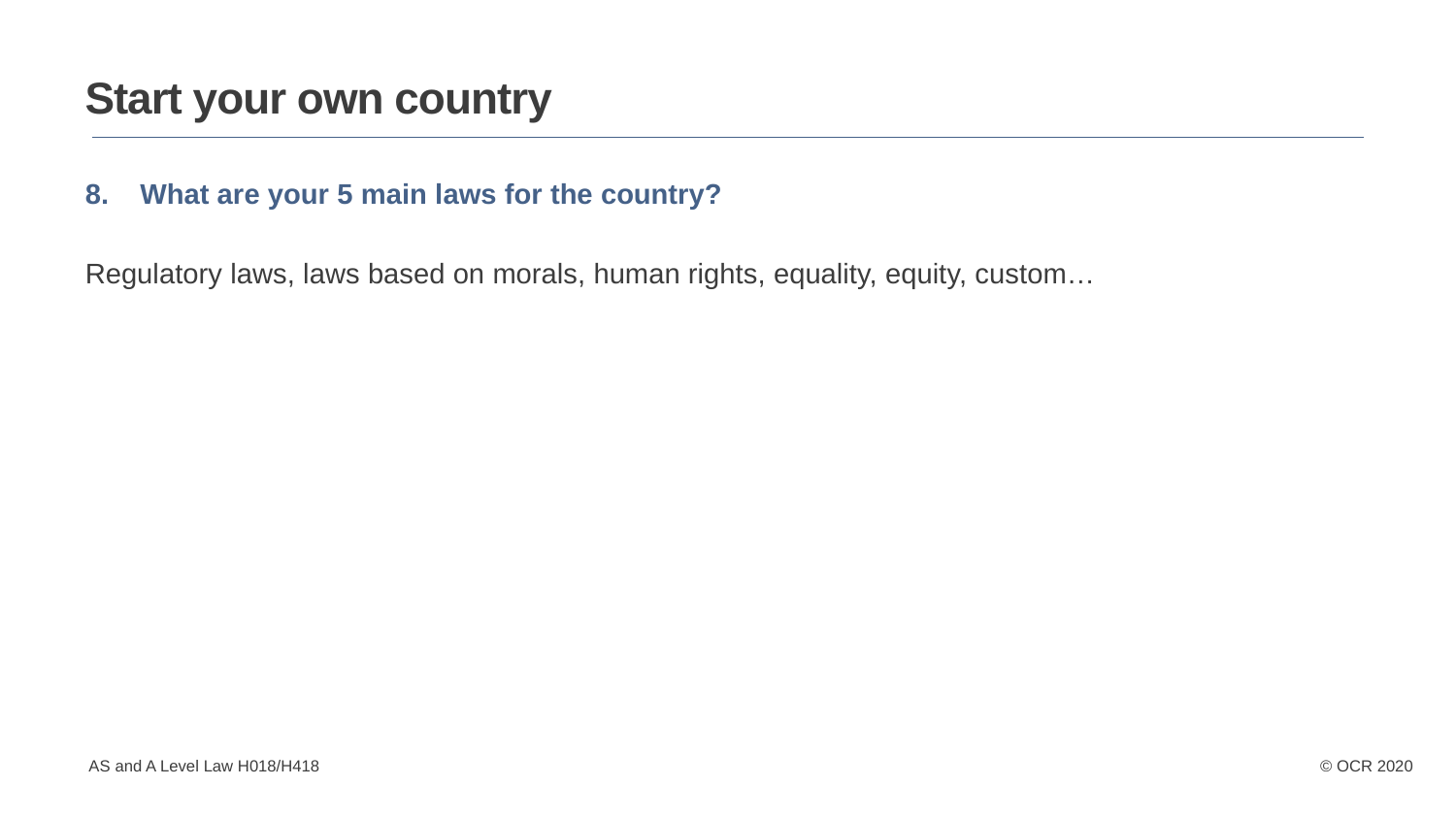

Start your own country
What are your 5 main laws for the country?

Regulatory laws, laws based on morals, human rights, equality, equity, custom…